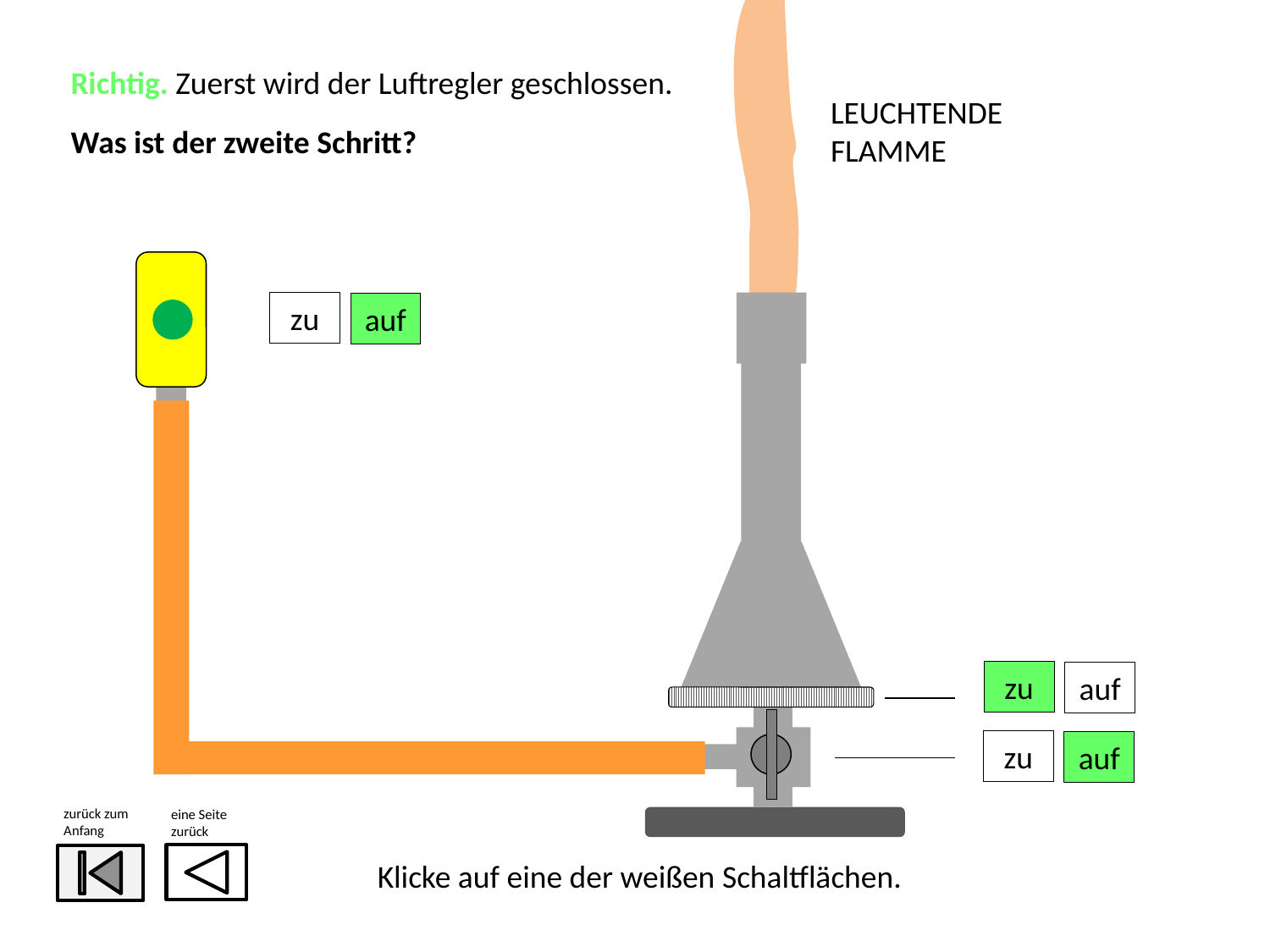

Richtig. Zuerst wird der Luftregler geschlossen.

Was ist der zweite Schritt?
LEUCHTENDE
FLAMME

zu

auf

zu
auf

zu
auf

zurück zum
Anfang
eine Seite
zurück

Klicke auf eine der weißen Schaltflächen.